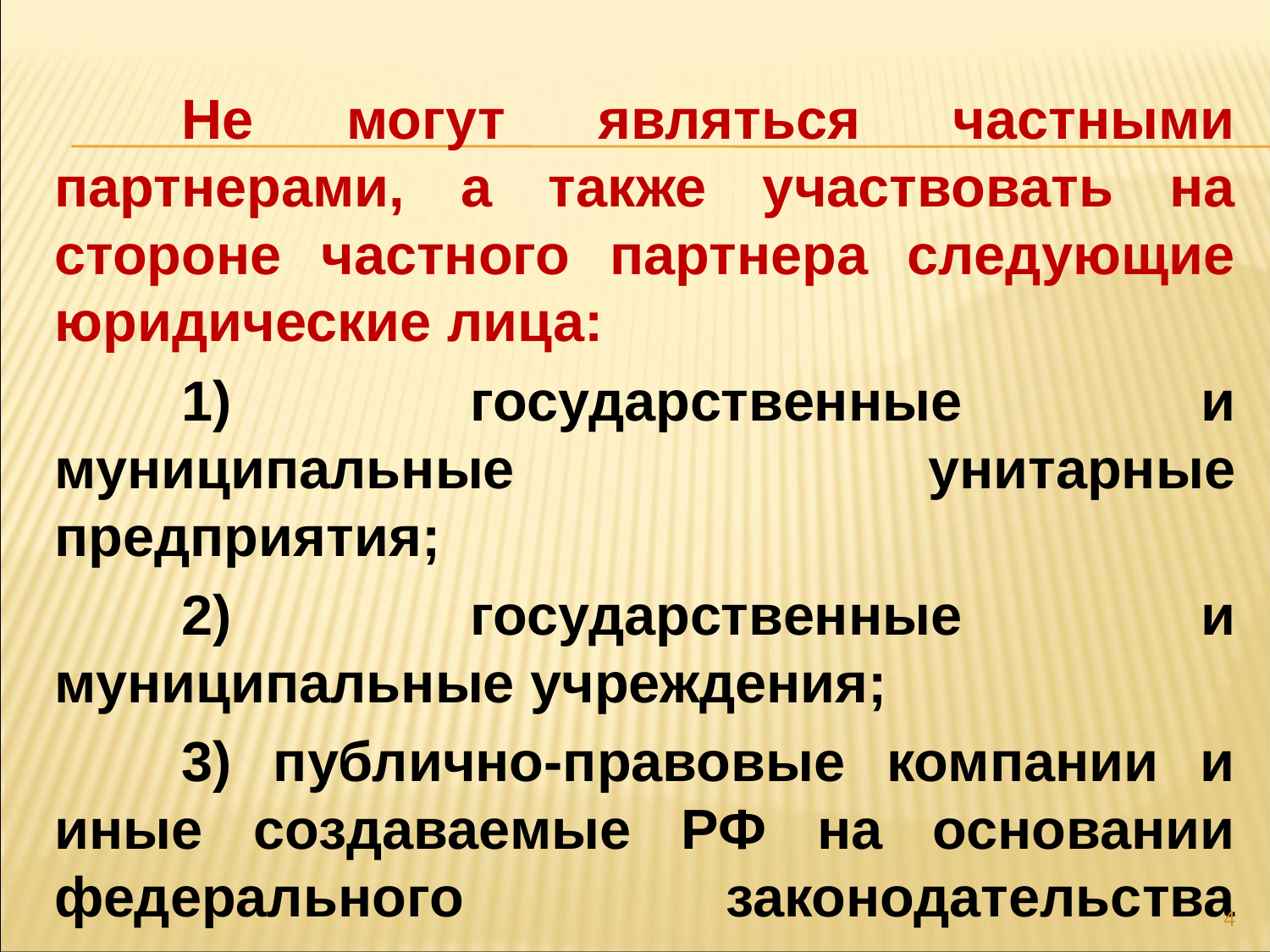

Не могут являться частными партнерами, а также участвовать на стороне частного партнера следующие юридические лица:
	1) государственные и муниципальные унитарные предприятия;
	2) государственные и муниципальные учреждения;
	3) публично-правовые компании и иные создаваемые РФ на основании федерального законодательства юридические лица;
4